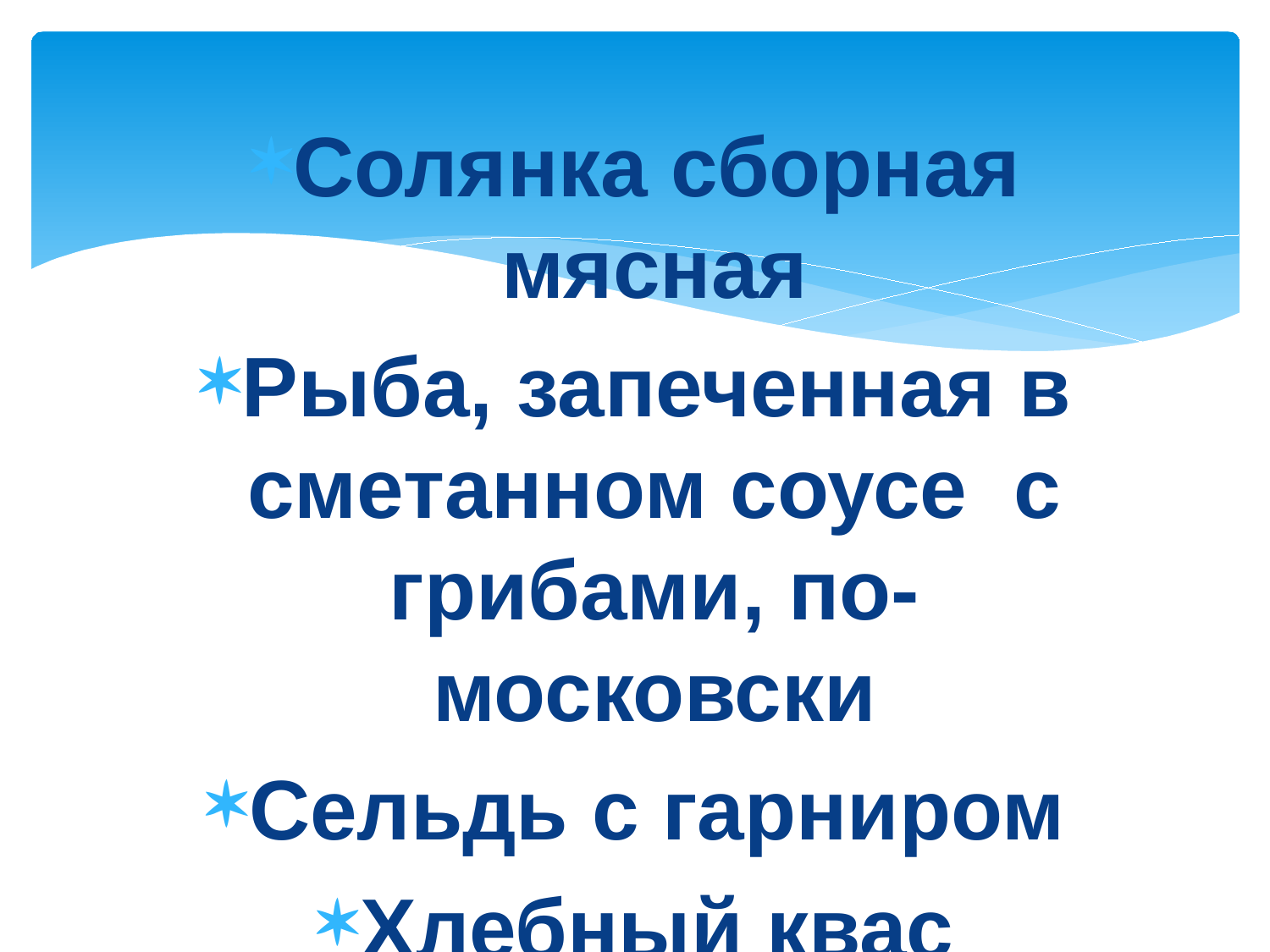

Солянка сборная мясная
Рыба, запеченная в сметанном соусе  с грибами, по-московски
Сельдь с гарниром
Хлебный квас